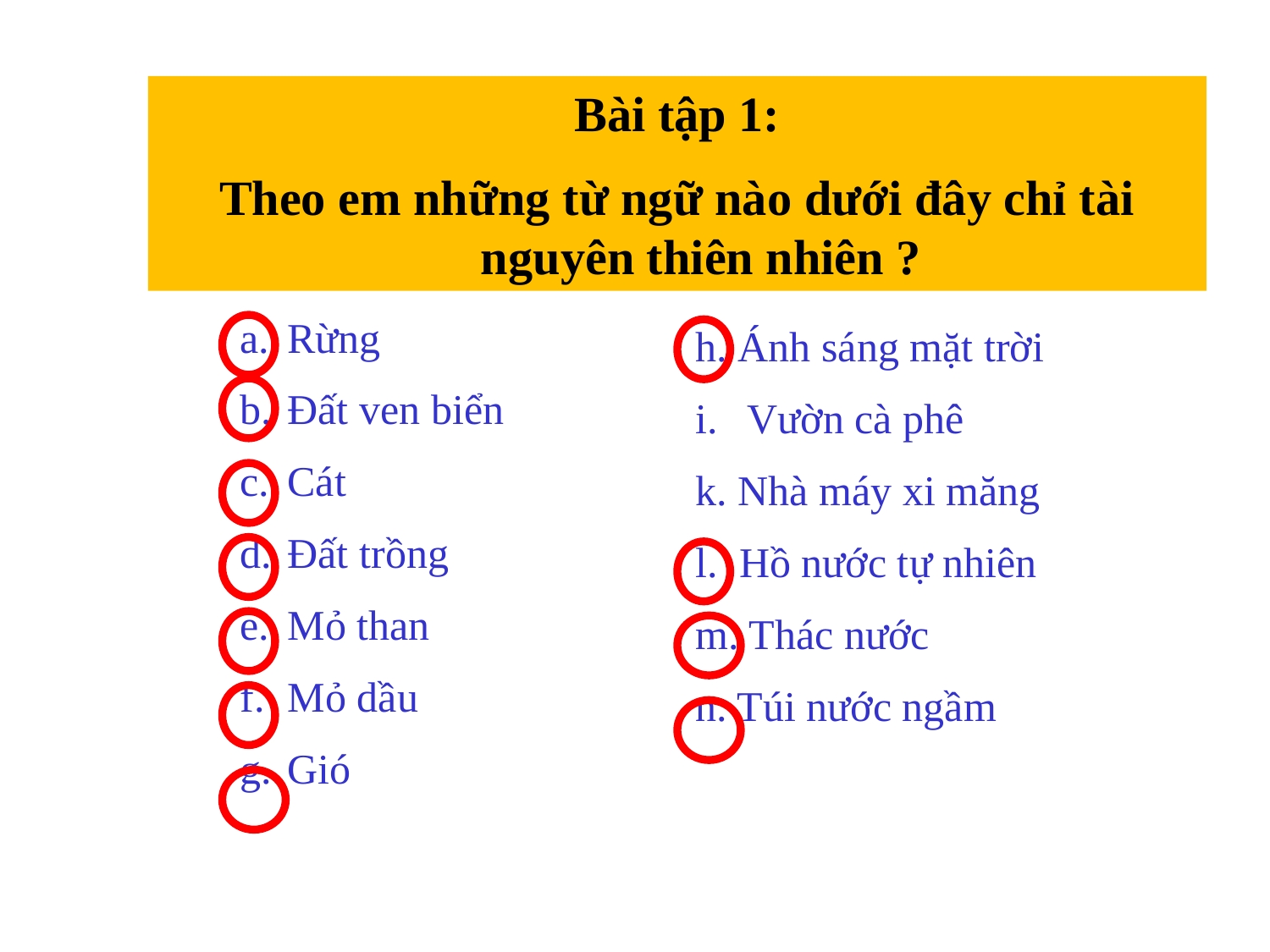

Bài tập 1:
Theo em những từ ngữ nào dưới đây chỉ tài nguyên thiên nhiên ?
Rừng
Đất ven biển
Cát
Đất trồng
Mỏ than
Mỏ dầu
Gió

h. Ánh sáng mặt trời
Vườn cà phê
k. Nhà máy xi măng
l.  Hồ nước tự nhiên
m. Thác nước
n. Túi nước ngầm